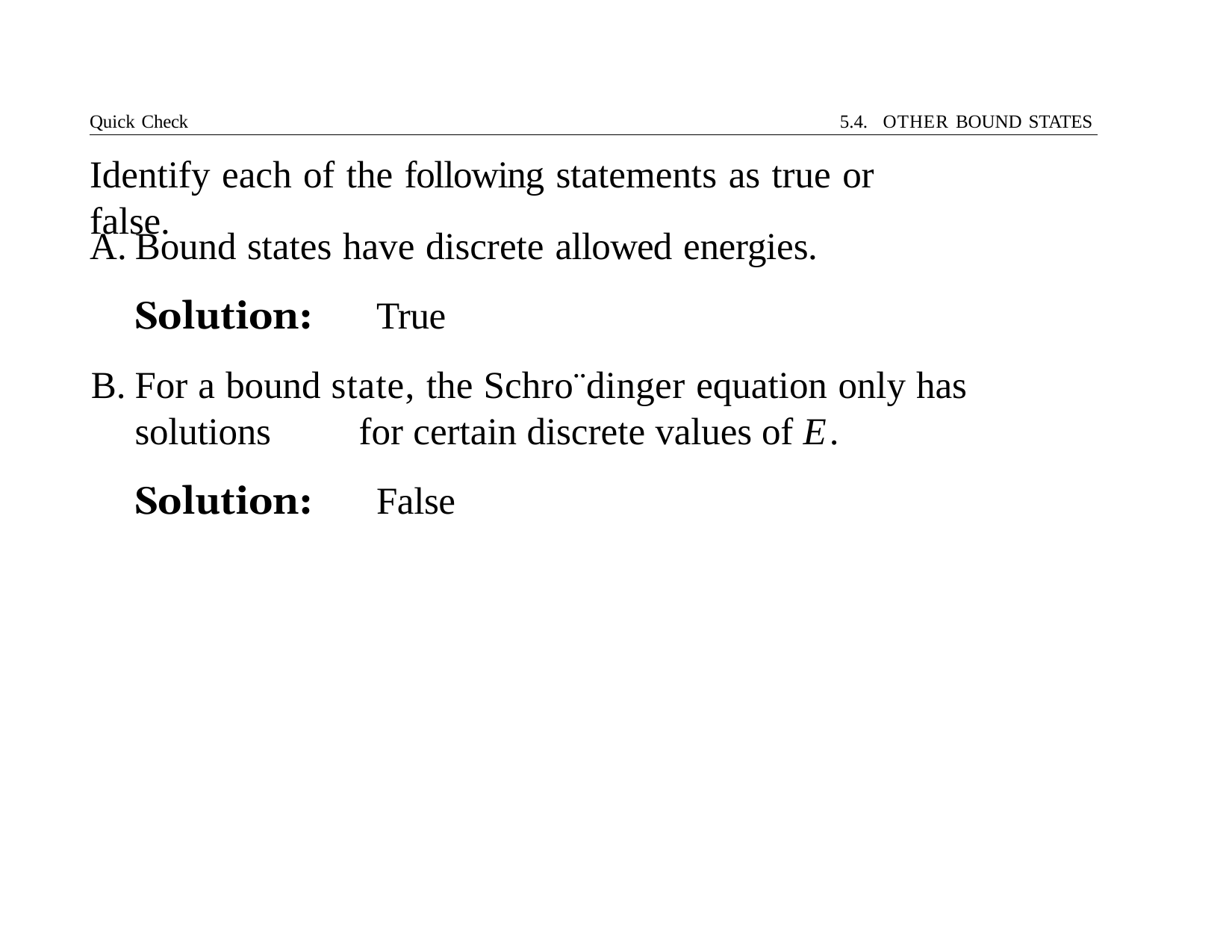

Quick Check	5.4.  OTHER BOUND STATES

# Identify each of the following statements as true or false.
Bound states have discrete allowed energies.
Solution:	True
For a bound state, the Schro¨dinger equation only has solutions 	for certain discrete values of E.
Solution:	False